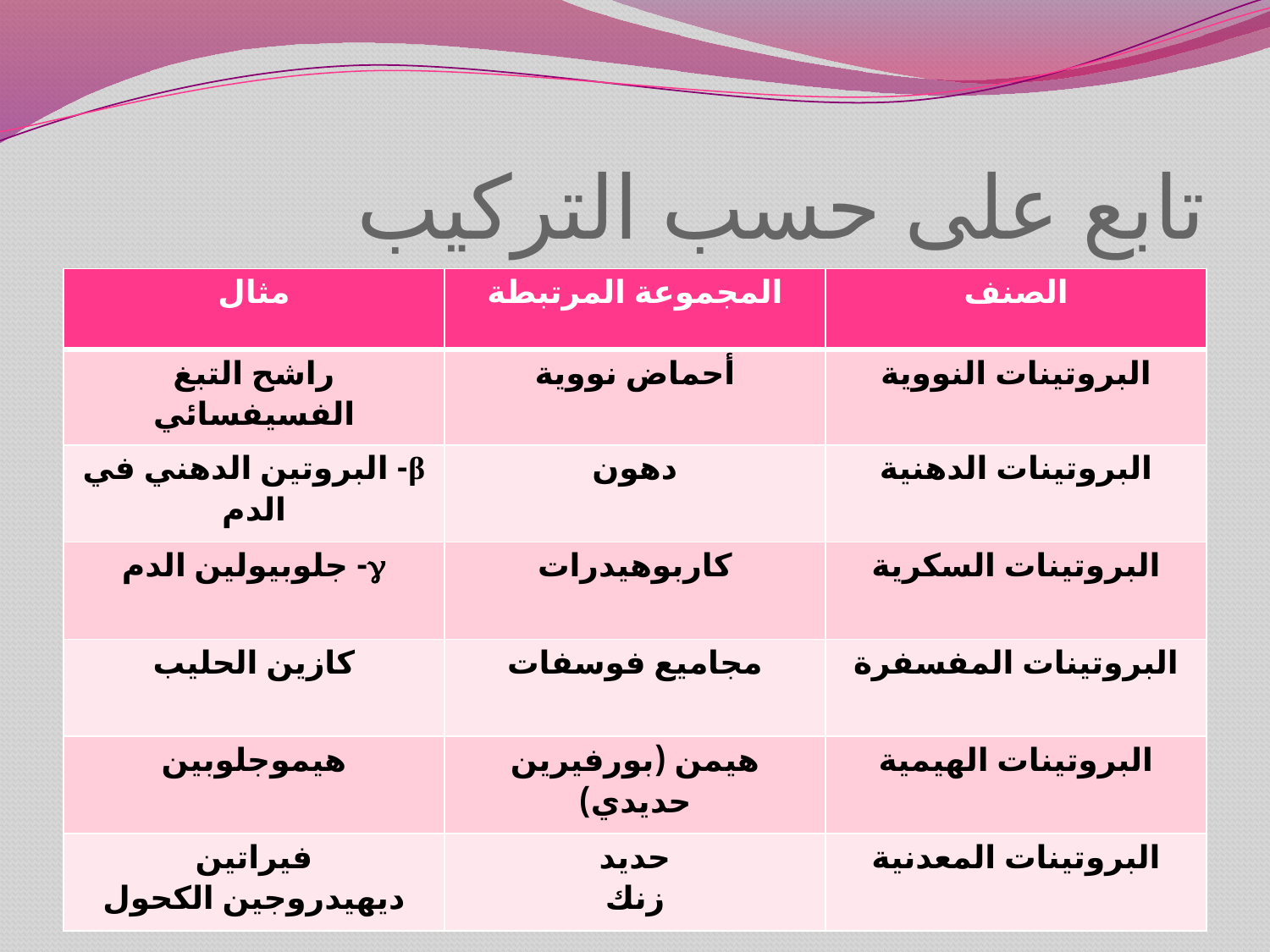

# تابع على حسب التركيب
| مثال | المجموعة المرتبطة | الصنف |
| --- | --- | --- |
| راشح التبغ الفسيفسائي | أحماض نووية | البروتينات النووية |
| β- البروتين الدهني في الدم | دهون | البروتينات الدهنية |
| γ- جلوبيولين الدم | كاربوهيدرات | البروتينات السكرية |
| كازين الحليب | مجاميع فوسفات | البروتينات المفسفرة |
| هيموجلوبين | هيمن (بورفيرين حديدي) | البروتينات الهيمية |
| فيراتين ديهيدروجين الكحول | حديد زنك | البروتينات المعدنية |